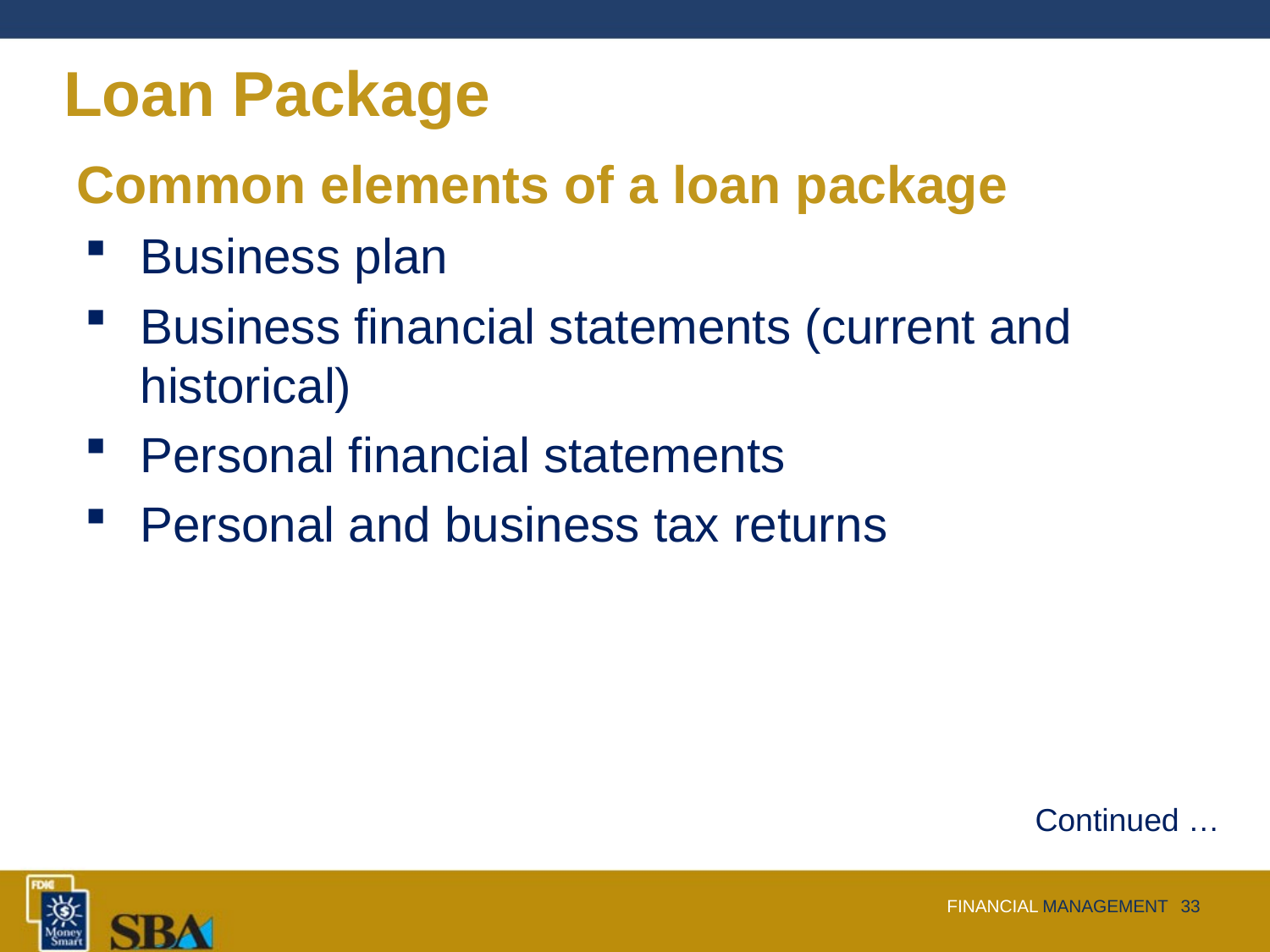

# Loan Package
Common elements of a loan package
Business plan
Business financial statements (current and historical)
Personal financial statements
Personal and business tax returns
Continued …